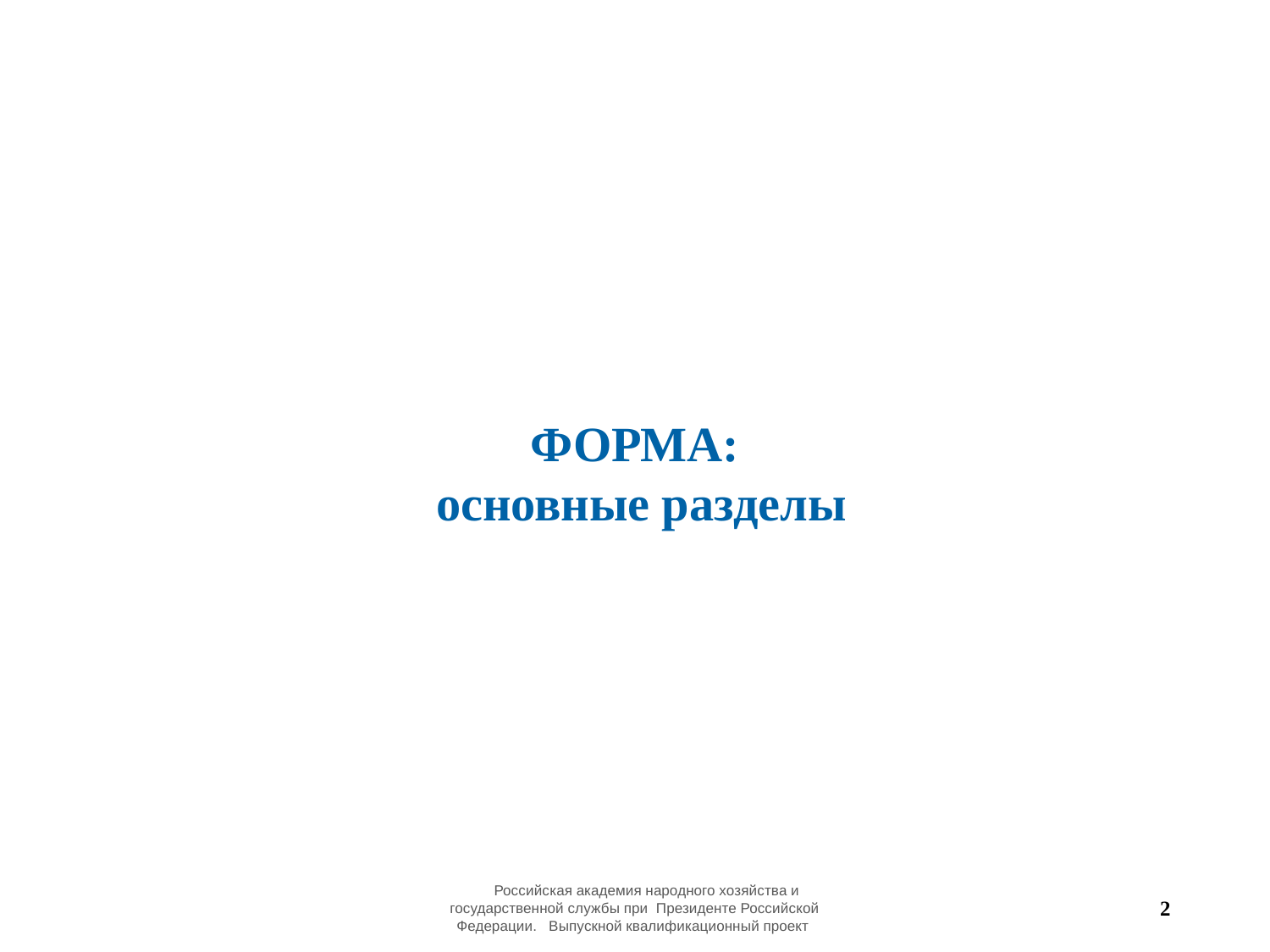

ФОРМА:
 основные разделы
      Российская академия народного хозяйства и государственной службы при  Президенте Российской Федерации.   Выпускной квалификационный проект
2